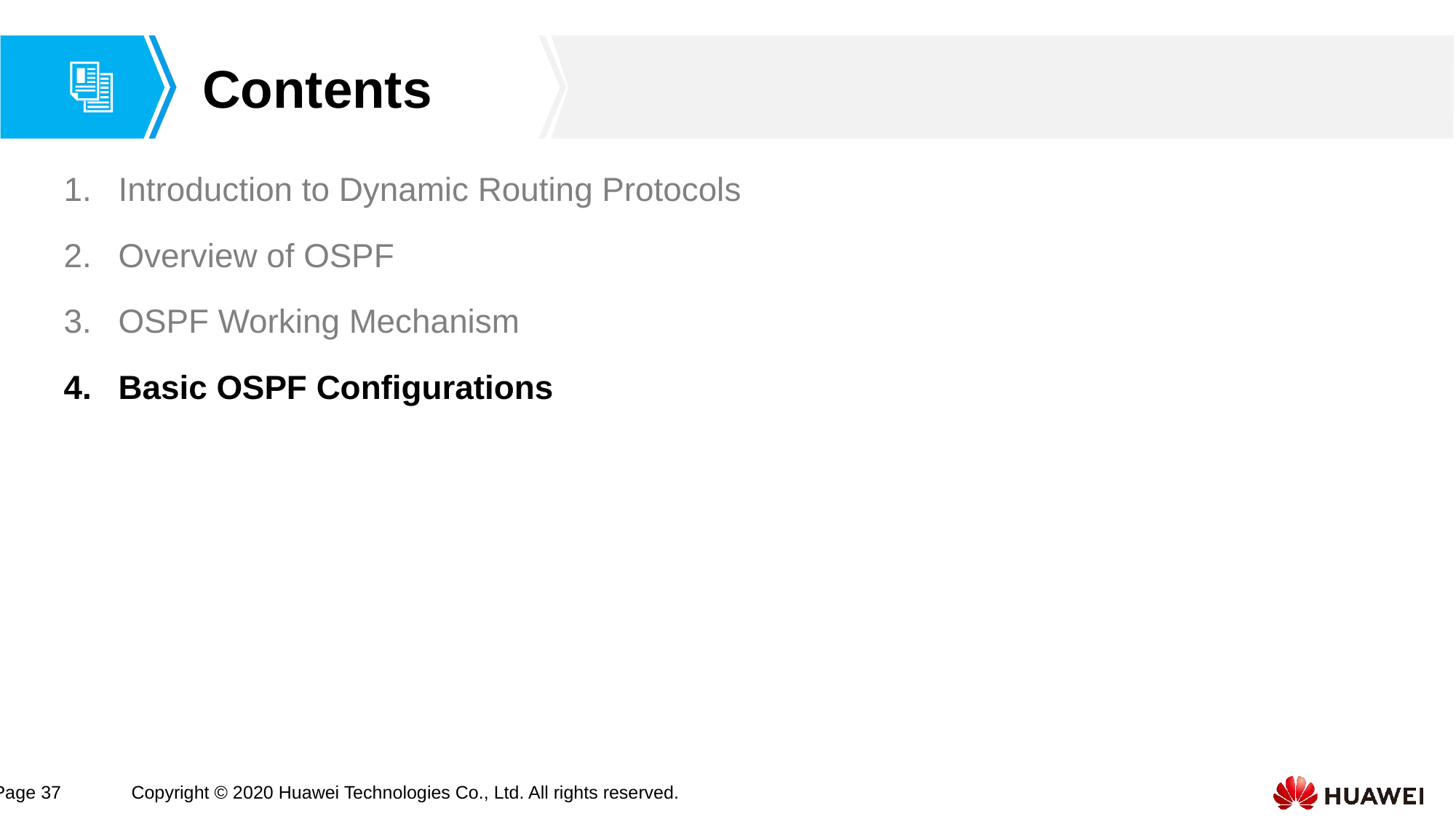

Introduction to Dynamic Routing Protocols
Overview of OSPF
OSPF Working Mechanism
Basic OSPF Configurations